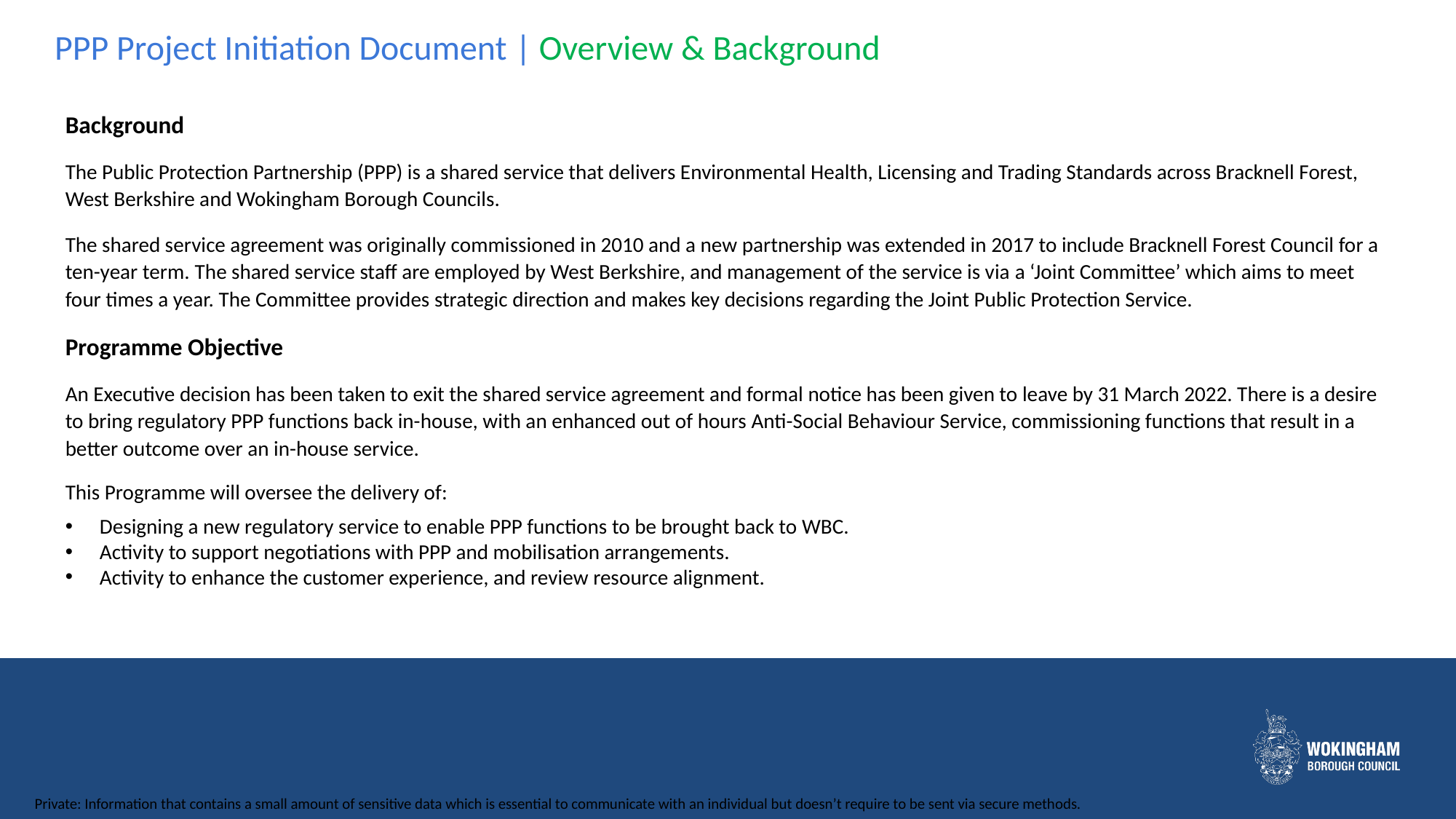

# PPP Project Initiation Document | Overview & Background
Background
The Public Protection Partnership (PPP) is a shared service that delivers Environmental Health, Licensing and Trading Standards across Bracknell Forest, West Berkshire and Wokingham Borough Councils.
The shared service agreement was originally commissioned in 2010 and a new partnership was extended in 2017 to include Bracknell Forest Council for a ten-year term. The shared service staff are employed by West Berkshire, and management of the service is via a ‘Joint Committee’ which aims to meet four times a year. The Committee provides strategic direction and makes key decisions regarding the Joint Public Protection Service.
Programme Objective
An Executive decision has been taken to exit the shared service agreement and formal notice has been given to leave by 31 March 2022. There is a desire to bring regulatory PPP functions back in-house, with an enhanced out of hours Anti-Social Behaviour Service, commissioning functions that result in a better outcome over an in-house service.
This Programme will oversee the delivery of:
Designing a new regulatory service to enable PPP functions to be brought back to WBC.
Activity to support negotiations with PPP and mobilisation arrangements.
Activity to enhance the customer experience, and review resource alignment.